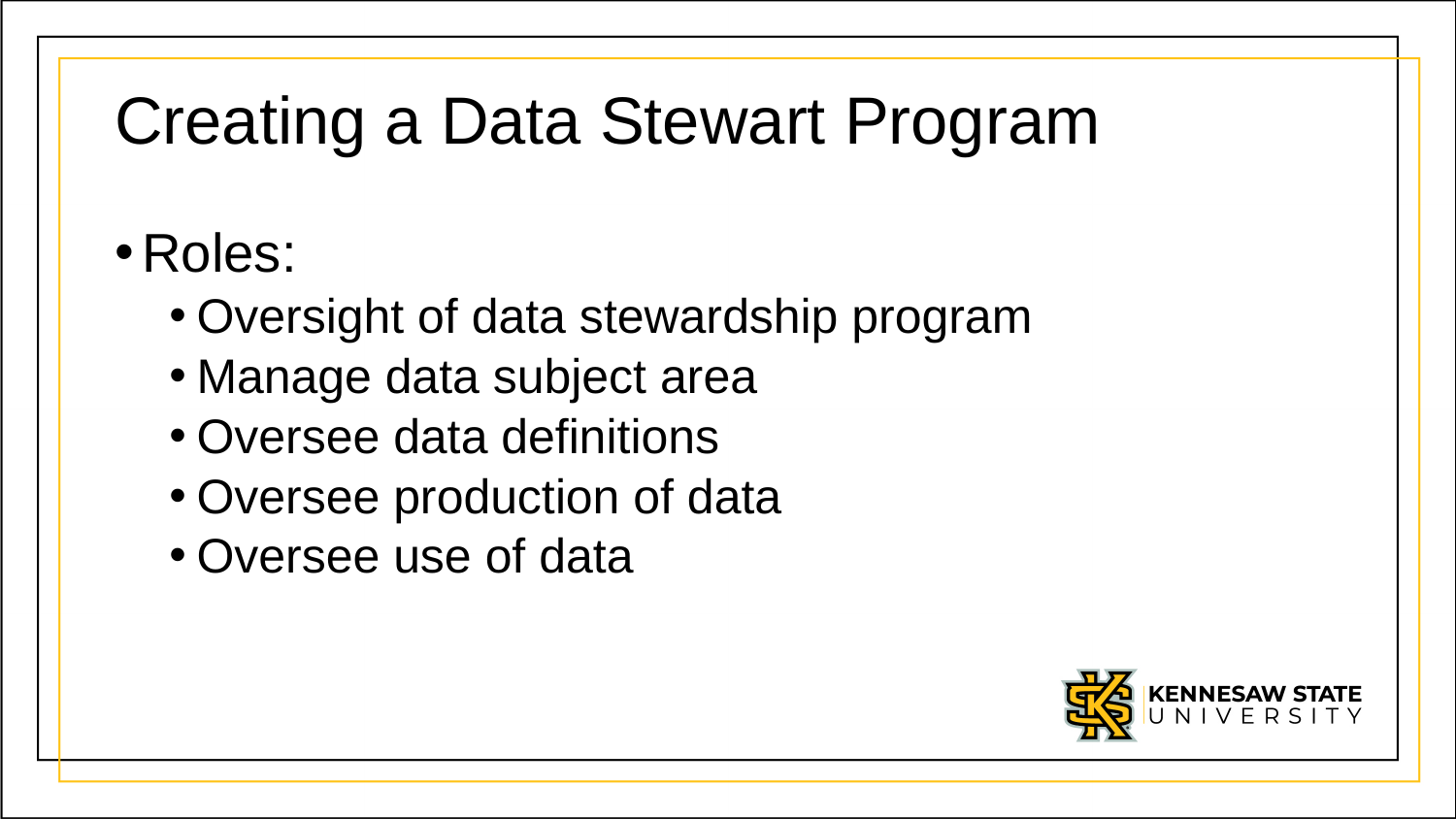

# Creating a Data Stewart Program
Roles:
Oversight of data stewardship program
Manage data subject area
Oversee data definitions
Oversee production of data
Oversee use of data